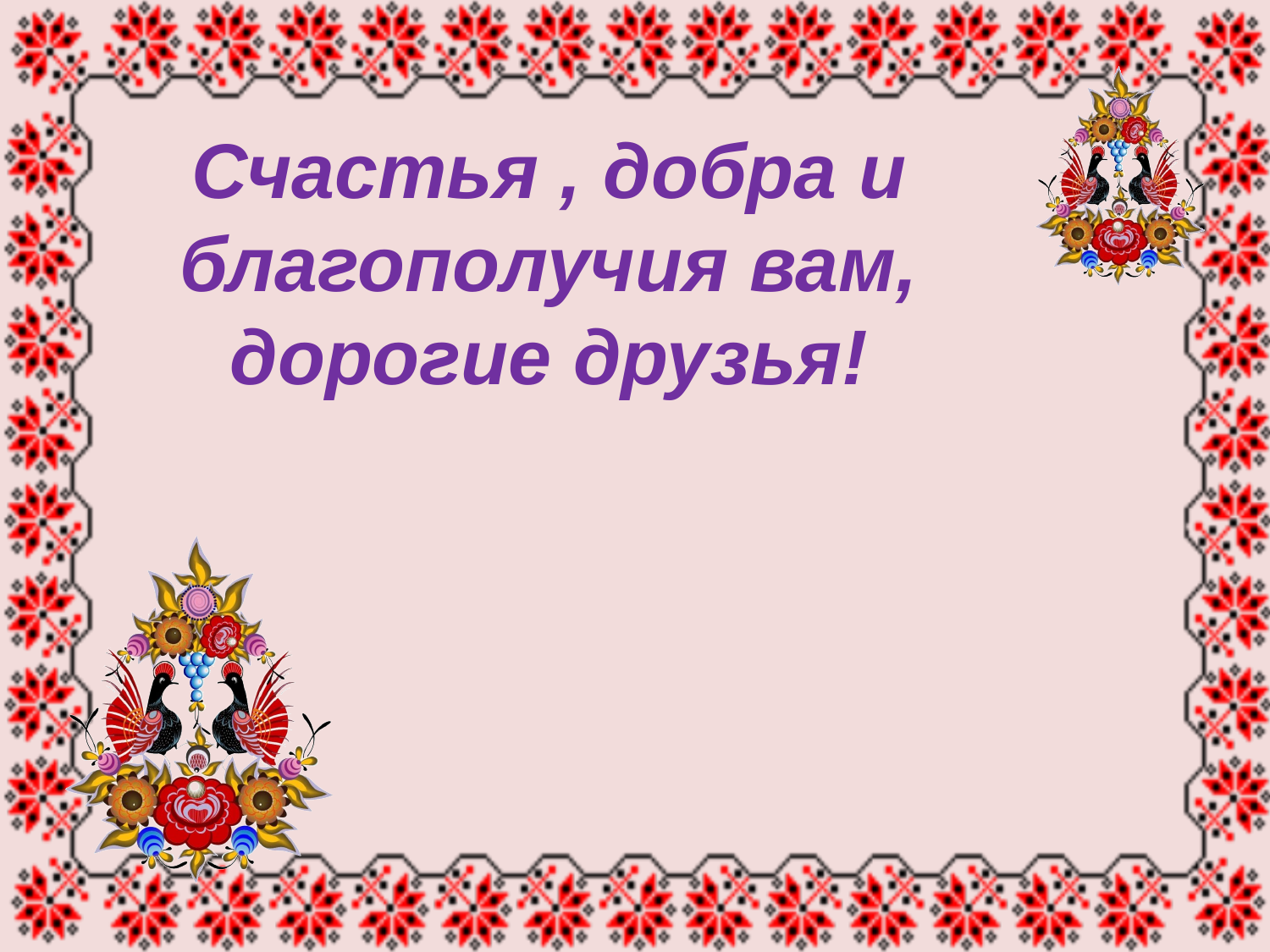

# Счастья , добра и благополучия вам, дорогие друзья!